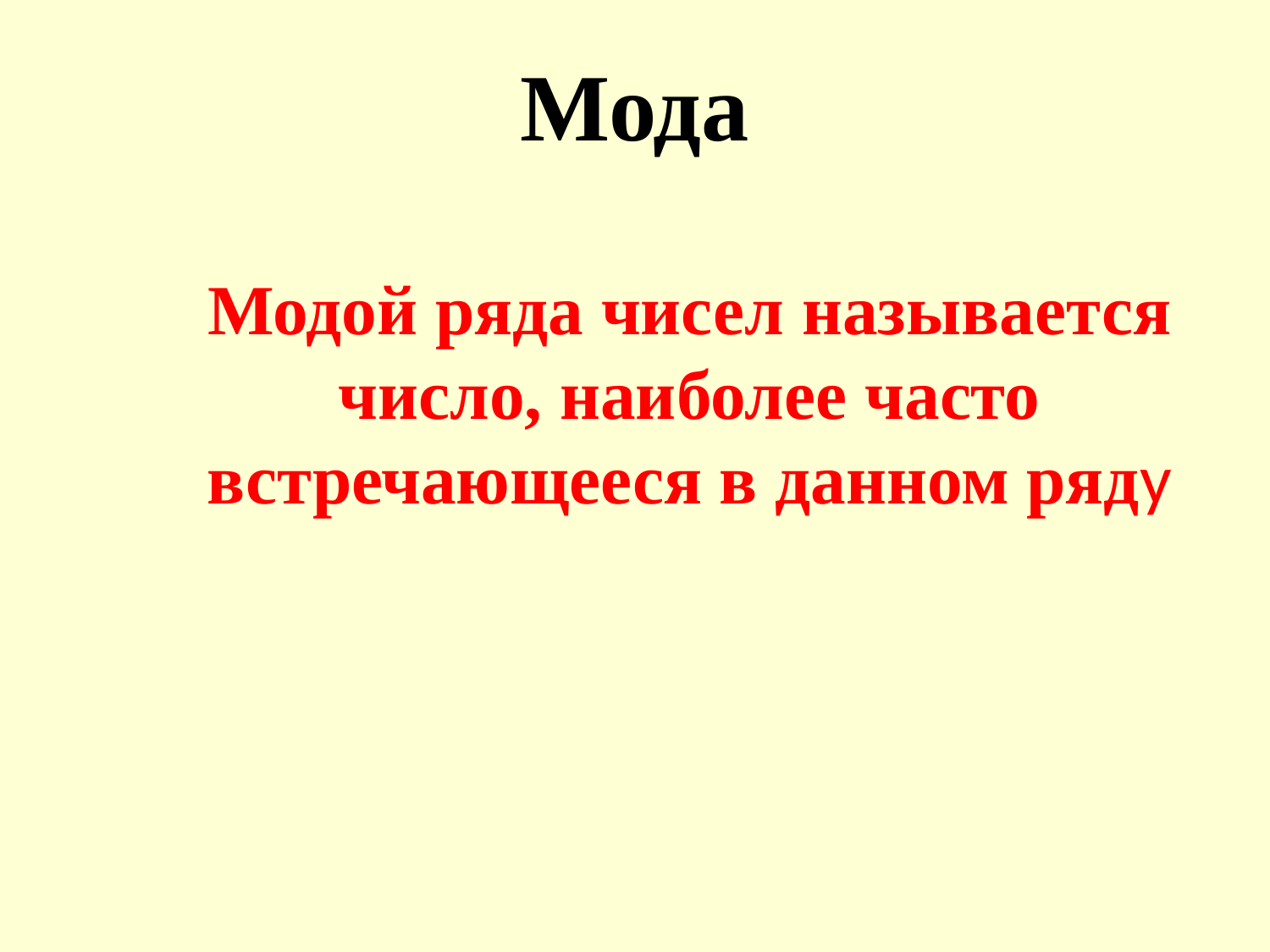

Мода
Модой ряда чисел называется число, наиболее часто встречающееся в данном ряду